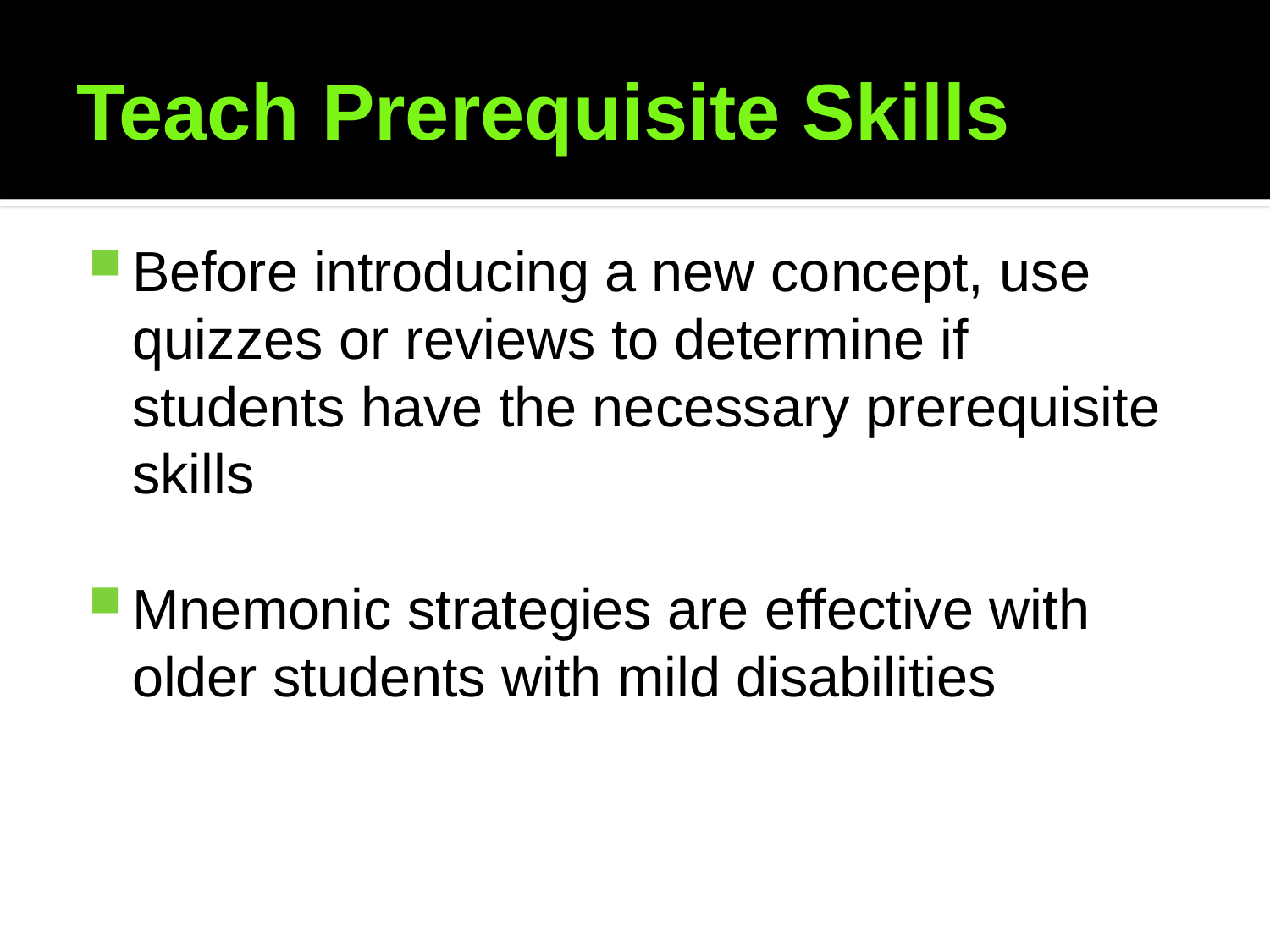

# Teach Prerequisite Skills
Before introducing a new concept, use quizzes or reviews to determine if students have the necessary prerequisite skills

Mnemonic strategies are effective with older students with mild disabilities